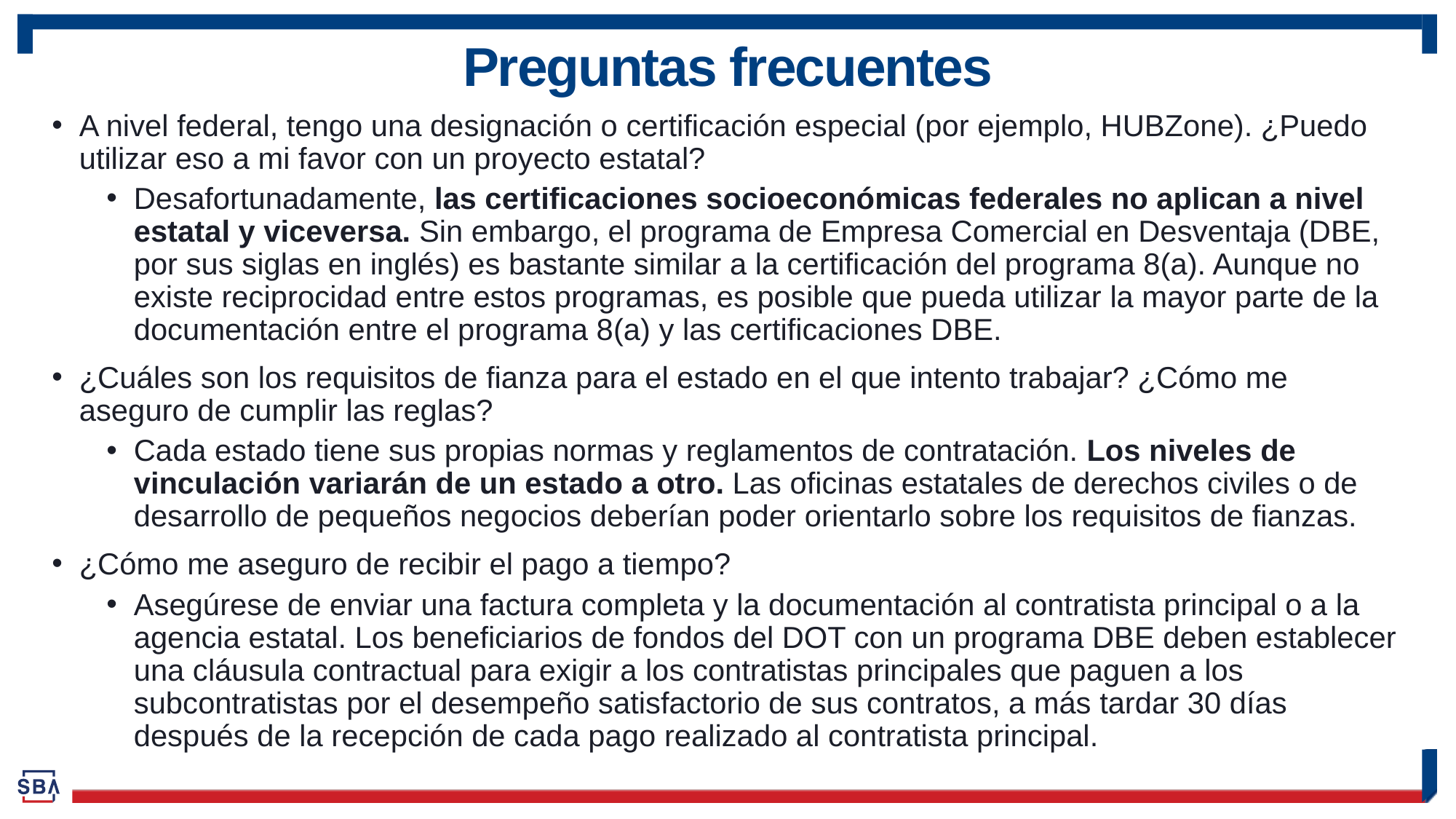

# Preguntas frecuentes
A nivel federal, tengo una designación o certificación especial (por ejemplo, HUBZone). ¿Puedo utilizar eso a mi favor con un proyecto estatal?
Desafortunadamente, las certificaciones socioeconómicas federales no aplican a nivel estatal y viceversa. Sin embargo, el programa de Empresa Comercial en Desventaja (DBE, por sus siglas en inglés) es bastante similar a la certificación del programa 8(a). Aunque no existe reciprocidad entre estos programas, es posible que pueda utilizar la mayor parte de la documentación entre el programa 8(a) y las certificaciones DBE.
¿Cuáles son los requisitos de fianza para el estado en el que intento trabajar? ¿Cómo me aseguro de cumplir las reglas?
Cada estado tiene sus propias normas y reglamentos de contratación. Los niveles de vinculación variarán de un estado a otro. Las oficinas estatales de derechos civiles o de desarrollo de pequeños negocios deberían poder orientarlo sobre los requisitos de fianzas.
¿Cómo me aseguro de recibir el pago a tiempo?
Asegúrese de enviar una factura completa y la documentación al contratista principal o a la agencia estatal. Los beneficiarios de fondos del DOT con un programa DBE deben establecer una cláusula contractual para exigir a los contratistas principales que paguen a los subcontratistas por el desempeño satisfactorio de sus contratos, a más tardar 30 días después de la recepción de cada pago realizado al contratista principal.